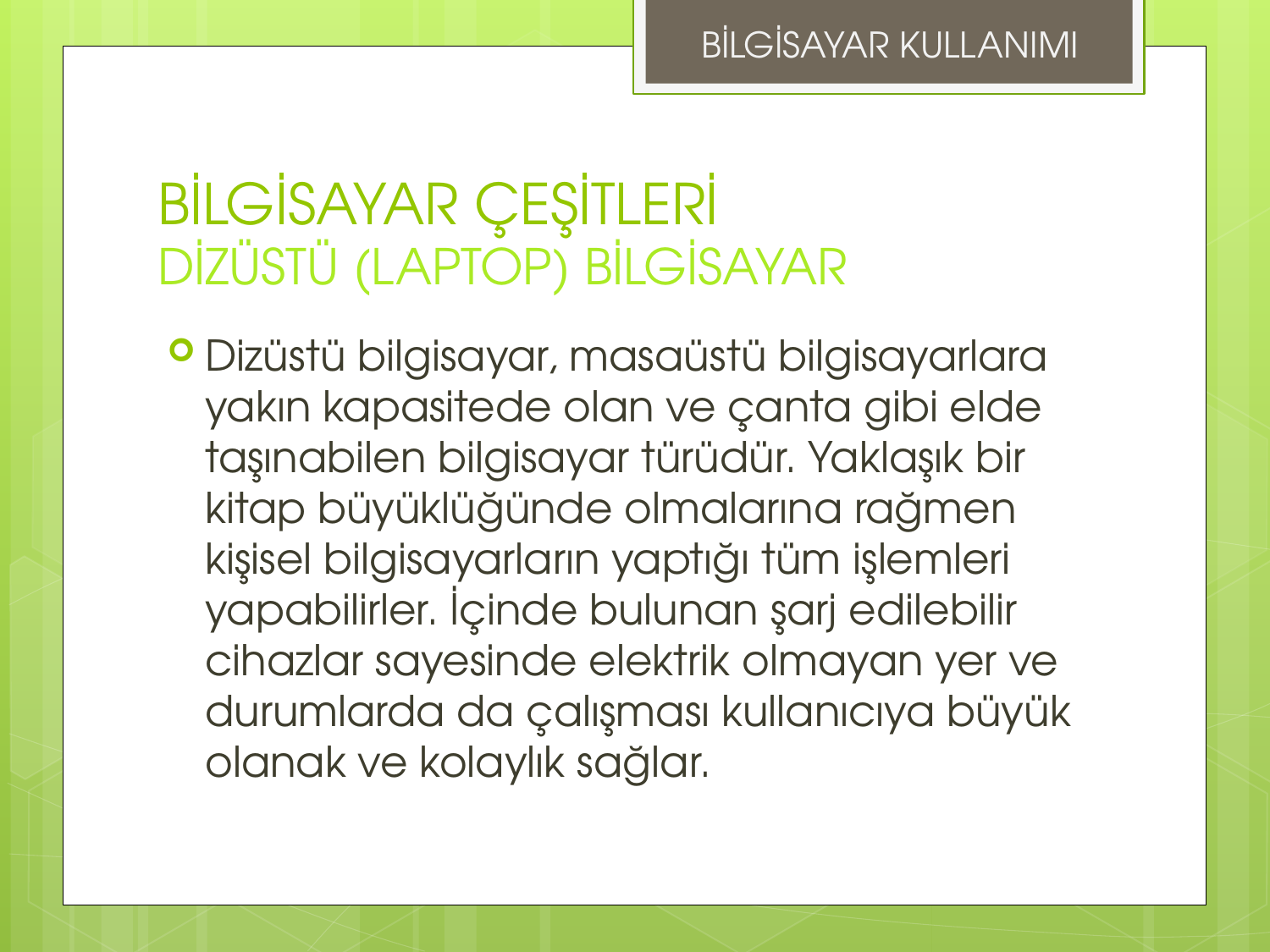

BİLGİSAYAR KULLANIMI
# BİLGİSAYAR ÇEŞİTLERİ DİZÜSTÜ (LAPTOP) BİLGİSAYAR
Dizüstü bilgisayar, masaüstü bilgisayarlara yakın kapasitede olan ve çanta gibi elde taşınabilen bilgisayar türüdür. Yaklaşık bir kitap büyüklüğünde olmalarına rağmen kişisel bilgisayarların yaptığı tüm işlemleri yapabilirler. İçinde bulunan şarj edilebilir cihazlar sayesinde elektrik olmayan yer ve durumlarda da çalışması kullanıcıya büyük olanak ve kolaylık sağlar.